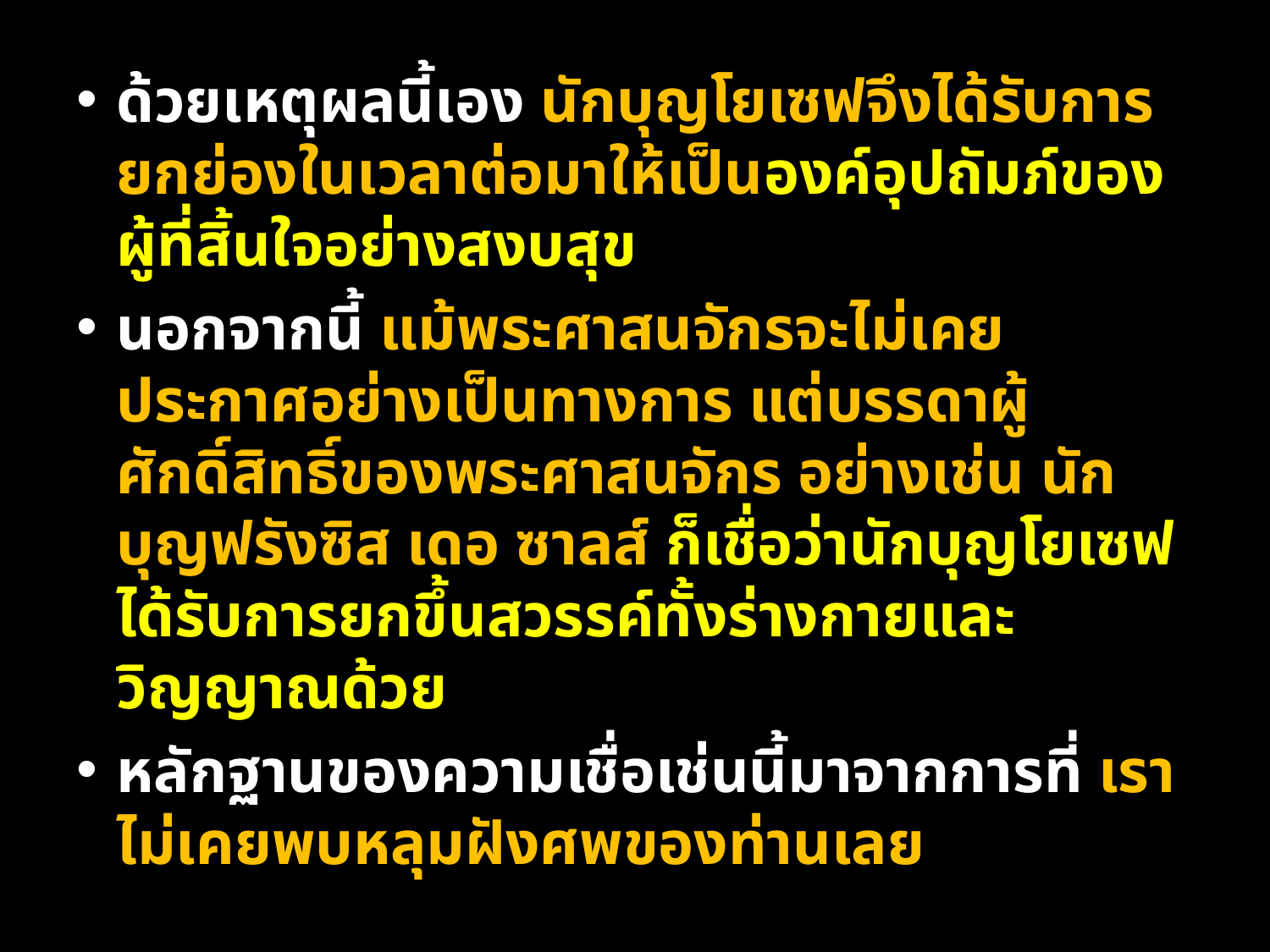

ด้วยเหตุผลนี้เอง นักบุญโยเซฟจึงได้รับการยกย่องในเวลาต่อมาให้เป็นองค์อุปถัมภ์ของผู้ที่สิ้นใจอย่างสงบสุข
นอกจากนี้ แม้พระศาสนจักรจะไม่เคยประกาศอย่างเป็นทางการ แต่บรรดาผู้ศักดิ์สิทธิ์ของพระศาสนจักร อย่างเช่น นักบุญฟรังซิส เดอ ซาลส์ ก็เชื่อว่านักบุญโยเซฟได้รับการยกขึ้นสวรรค์ทั้งร่างกายและวิญญาณด้วย
หลักฐานของความเชื่อเช่นนี้มาจากการที่ เราไม่เคยพบหลุมฝังศพของท่านเลย